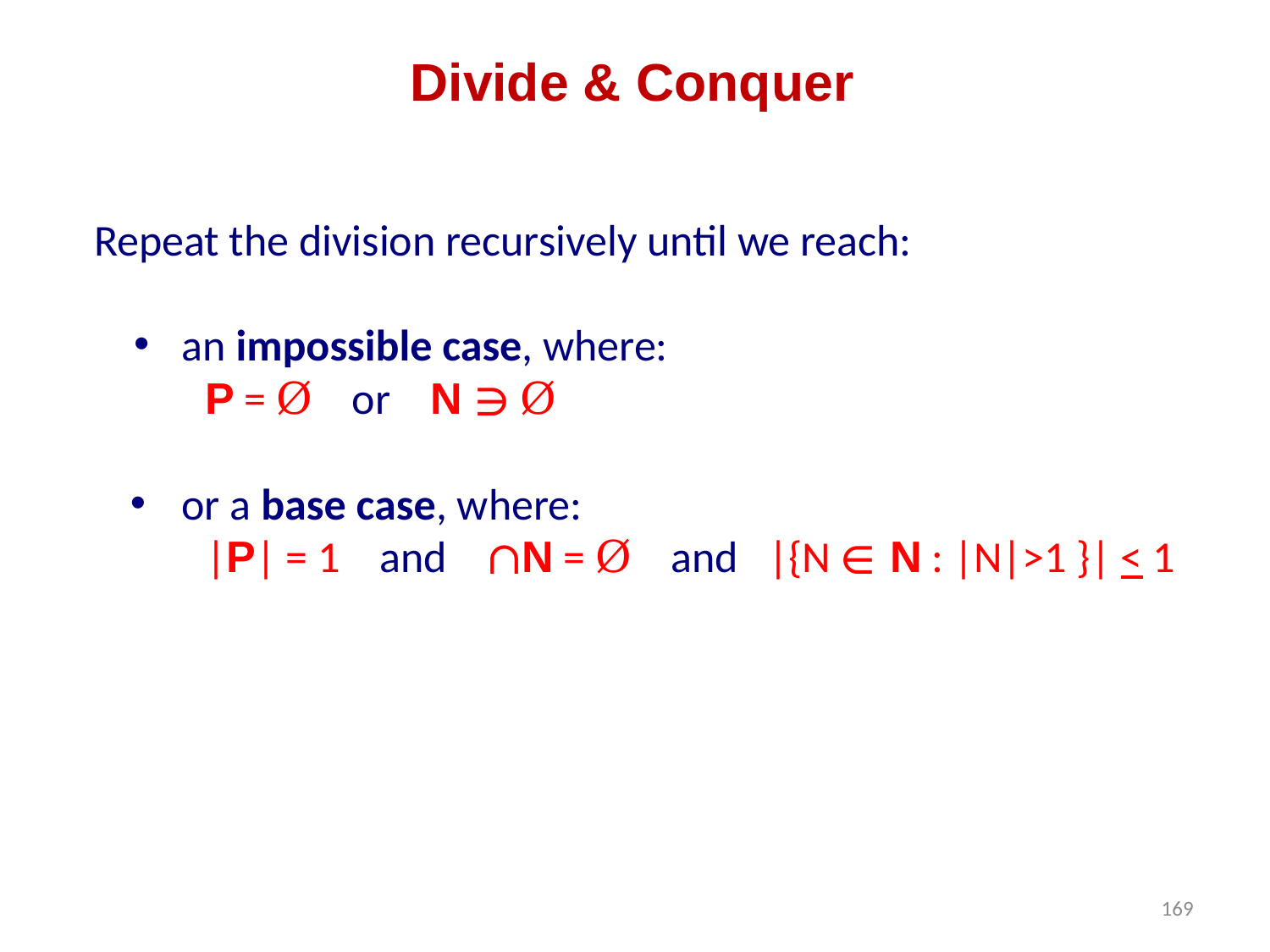

Divide & Conquer

Repeat the division recursively until we reach:

an impossible case, where:
P = Ø    or    N ∋ Ø

or a base case, where:
|P| = 1    and    ∩N = Ø    and   |{N ∈ N : |N|>1 }| < 1

169